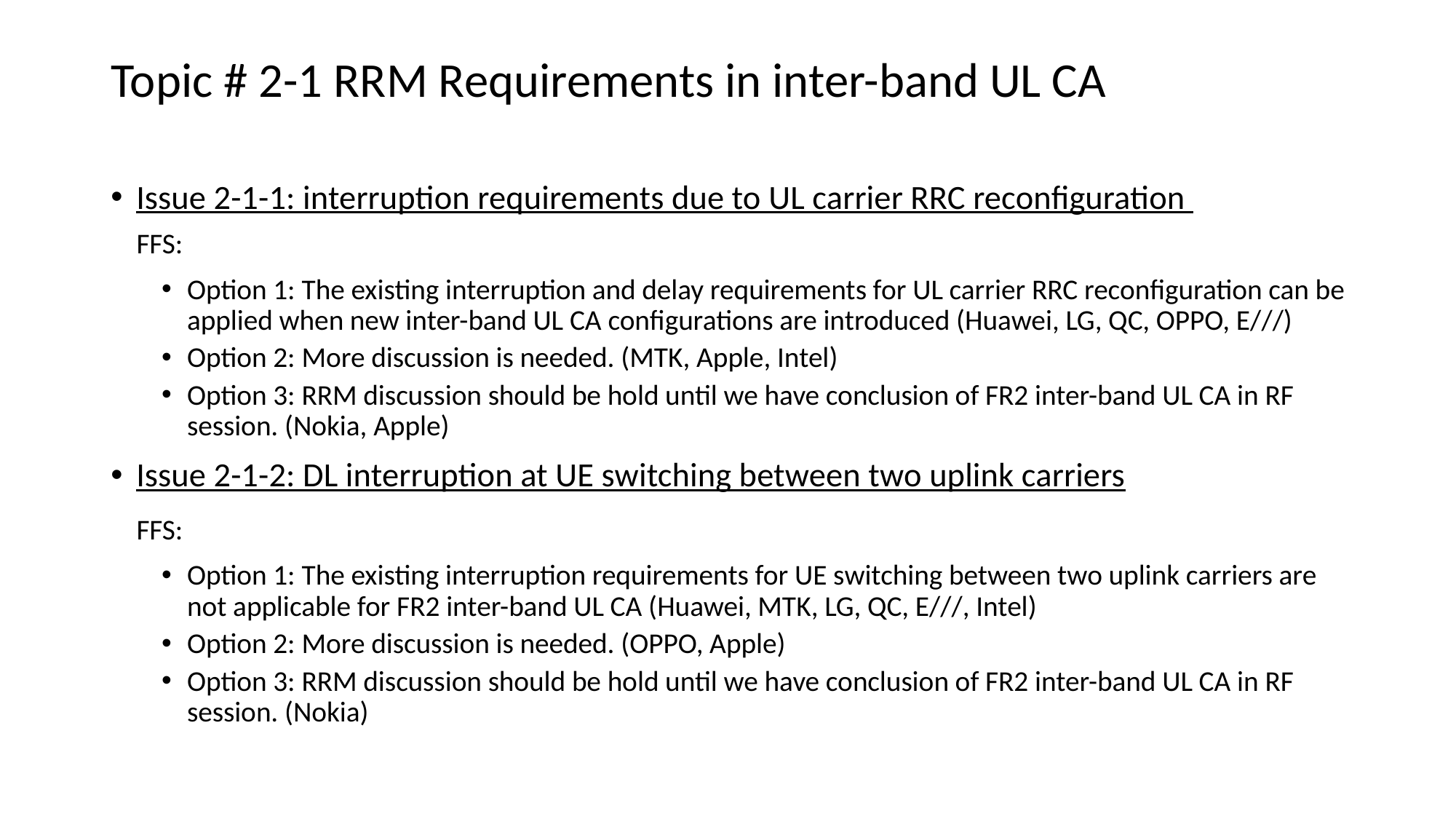

# Topic # 2-1 RRM Requirements in inter-band UL CA
Issue 2-1-1: interruption requirements due to UL carrier RRC reconfiguration
    FFS:
Option 1: The existing interruption and delay requirements for UL carrier RRC reconfiguration can be applied when new inter-band UL CA configurations are introduced (Huawei, LG, QC, OPPO, E///)
Option 2: More discussion is needed. (MTK, Apple, Intel)
Option 3: RRM discussion should be hold until we have conclusion of FR2 inter-band UL CA in RF session. (Nokia, Apple)
Issue 2-1-2: DL interruption at UE switching between two uplink carriers
    FFS:
Option 1: The existing interruption requirements for UE switching between two uplink carriers are not applicable for FR2 inter-band UL CA (Huawei, MTK, LG, QC, E///, Intel)
Option 2: More discussion is needed. (OPPO, Apple)
Option 3: RRM discussion should be hold until we have conclusion of FR2 inter-band UL CA in RF session. (Nokia)